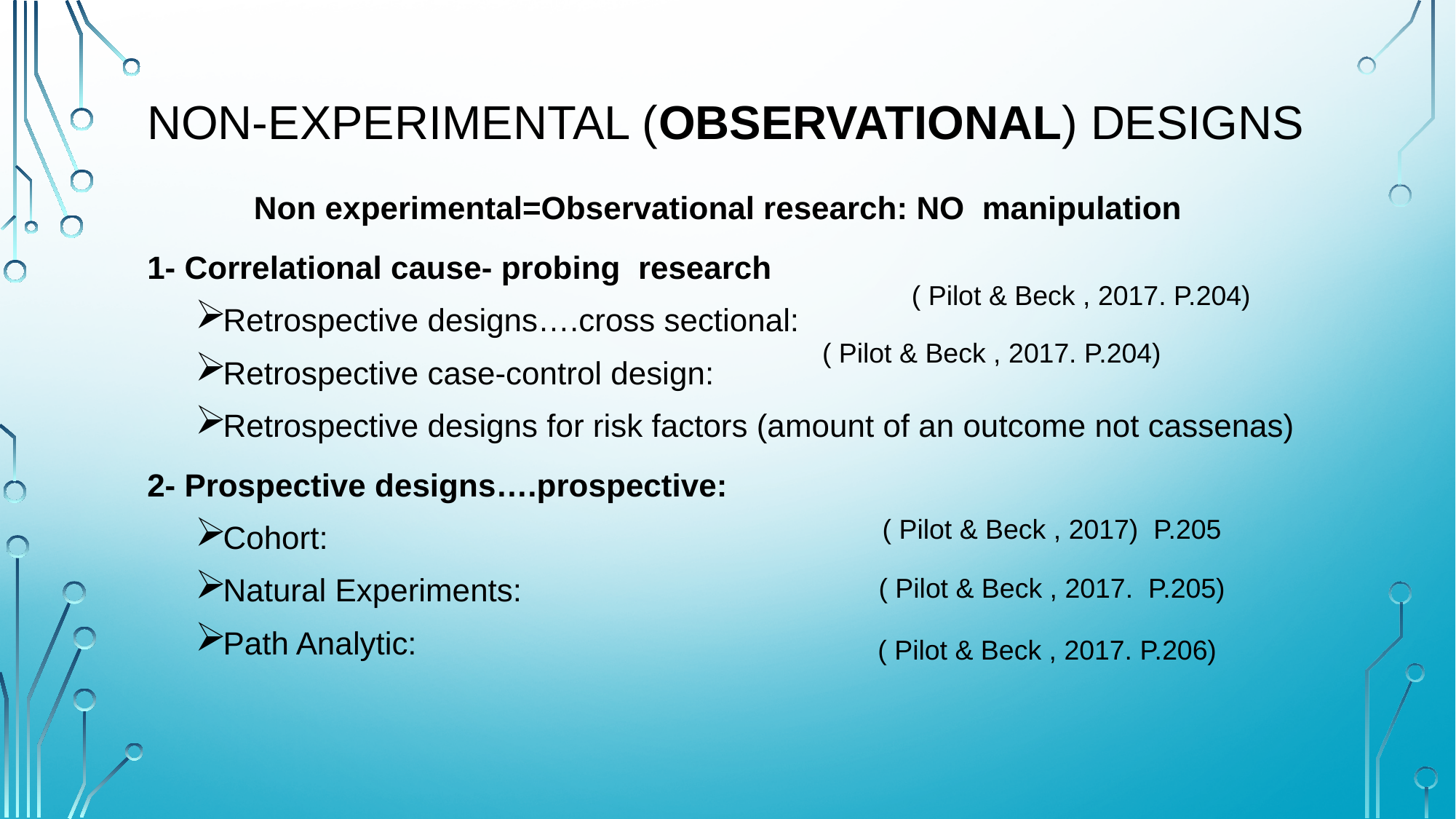

# Non-Experimental (observational) Designs
Non experimental=Observational research: NO  manipulation
1- Correlational cause- probing  research
Retrospective designs….cross sectional:
Retrospective case-control design:
Retrospective designs for risk factors (amount of an outcome not cassenas)
2- Prospective designs….prospective:
Cohort:
Natural Experiments:
Path Analytic:

( Pilot & Beck , 2017. P.204)
( Pilot & Beck , 2017. P.204)
( Pilot & Beck , 2017)  P.205
( Pilot & Beck , 2017.  P.205)
( Pilot & Beck , 2017. P.206)